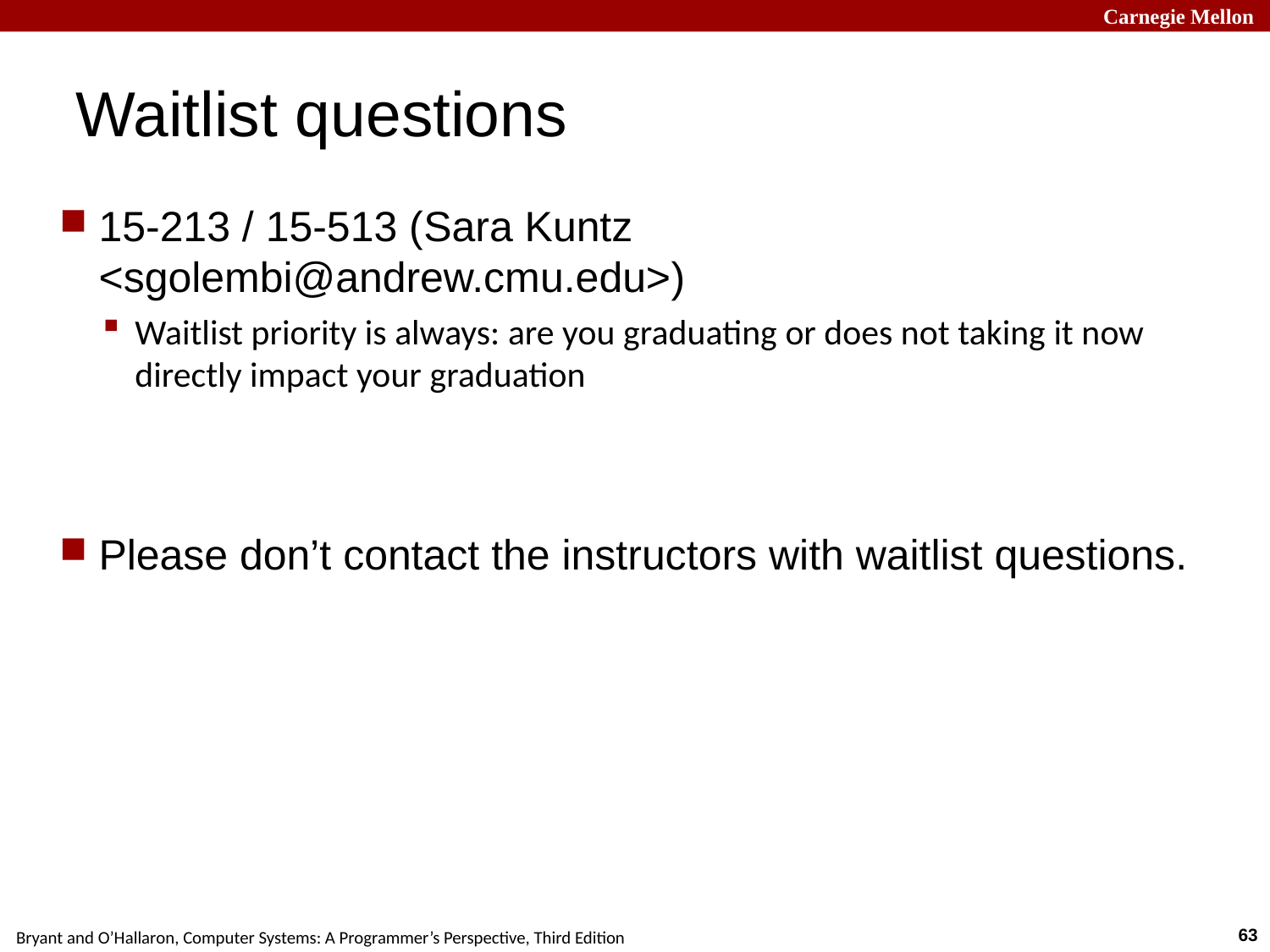

# Waitlist questions
15-213 / 15-513 (Sara Kuntz <sgolembi@andrew.cmu.edu>)
Waitlist priority is always: are you graduating or does not taking it now directly impact your graduation

Please don’t contact the instructors with waitlist questions.